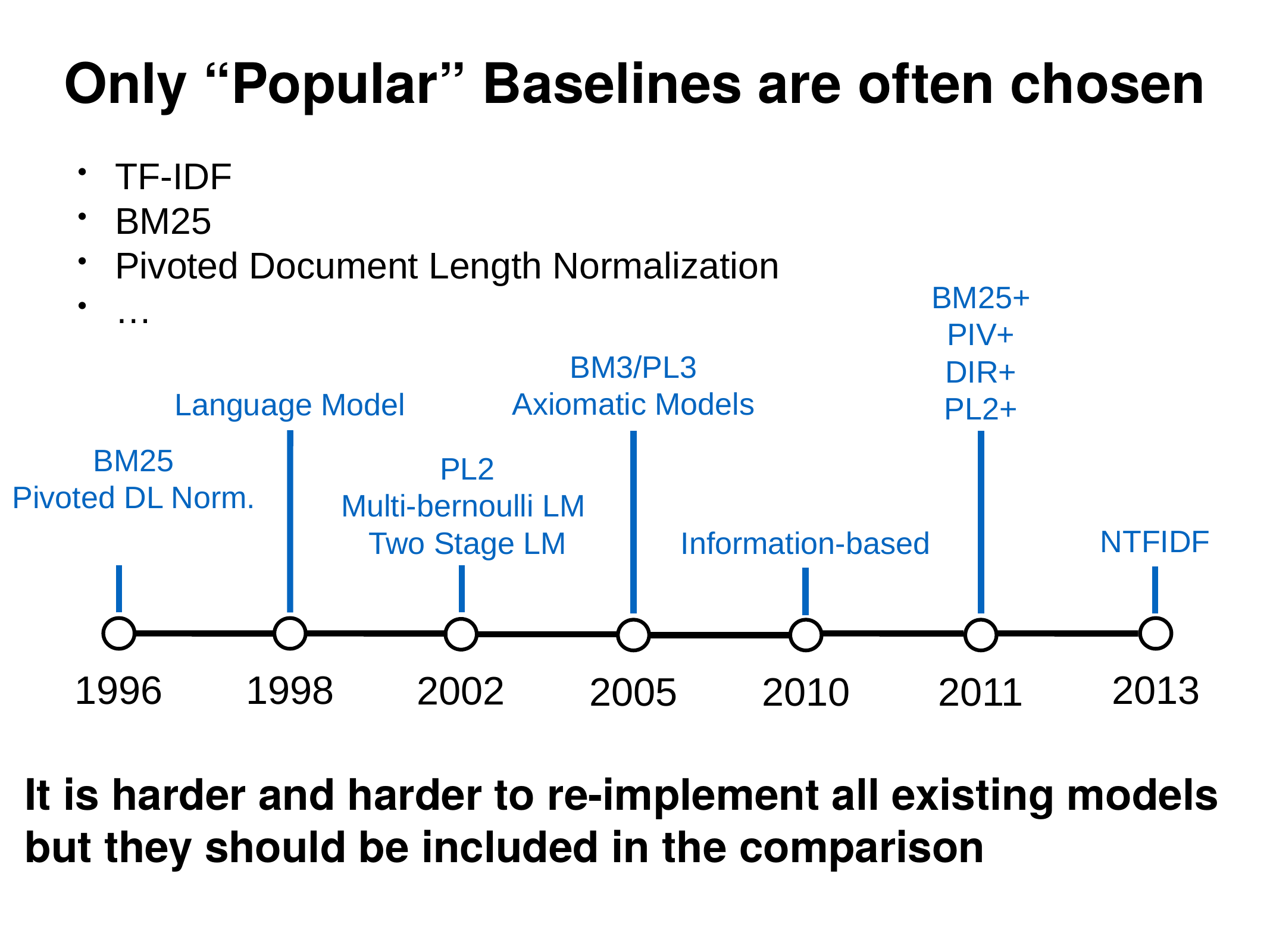

Only “Popular” Baselines are often chosen
TF-IDF
BM25
Pivoted Document Length Normalization
…
BM25+
PIV+
DIR+
PL2+
BM3/PL3
Axiomatic Models
Language Model

BM25
Pivoted DL Norm.
PL2
Multi-bernoulli LM
Two Stage LM
NTFIDF
Information-based

1996
1998
2013
2002
2005
2010
2011
It is harder and harder to re-implement all existing models
but they should be included in the comparison
101